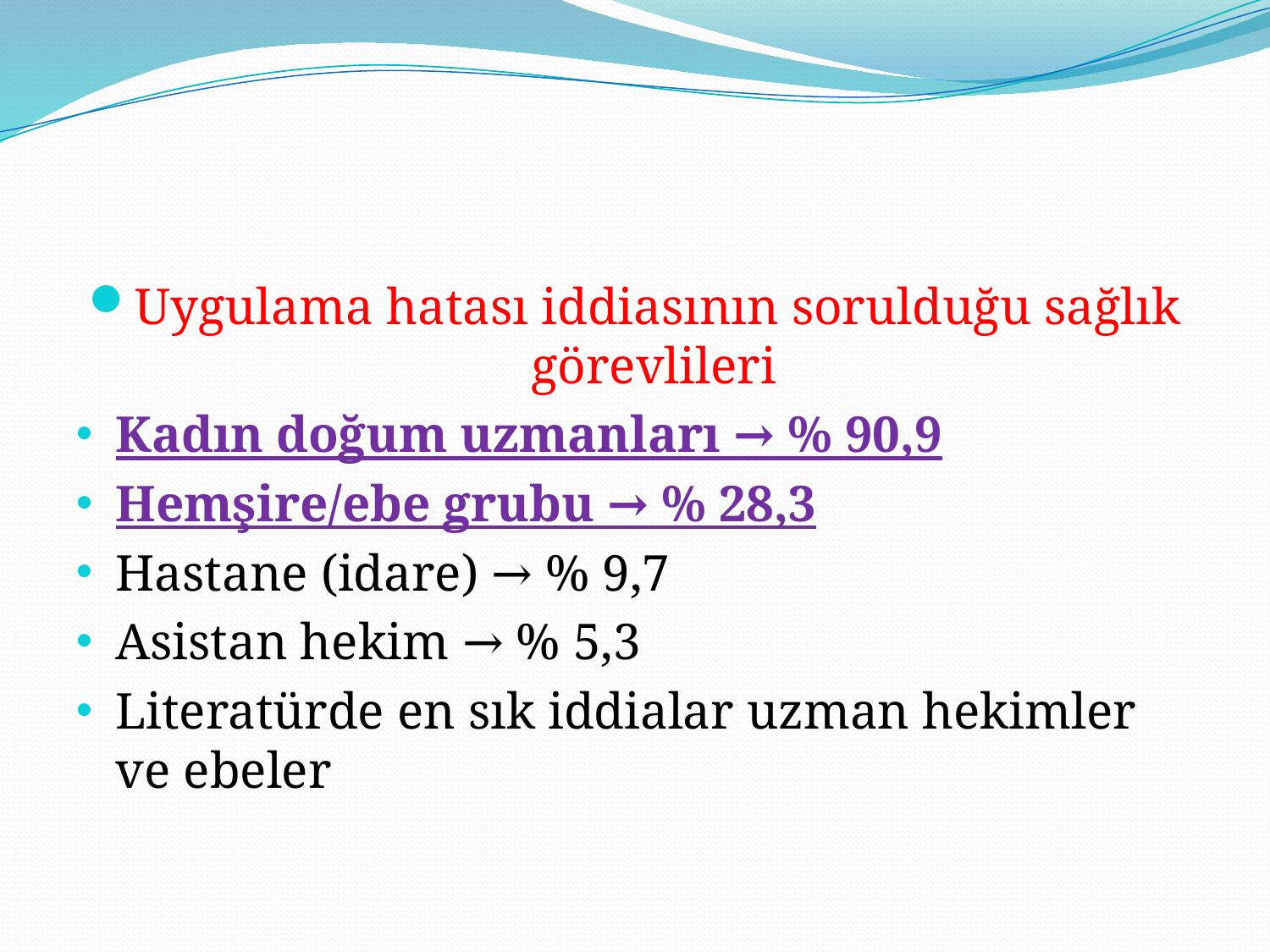

#
Uygulama hatası iddiasının sorulduğu sağlık görevlileri
Kadın doğum uzmanları → % 90,9
Hemşire/ebe grubu → % 28,3
Hastane (idare) → % 9,7
Asistan hekim → % 5,3
Literatürde en sık iddialar uzman hekimler ve ebeler